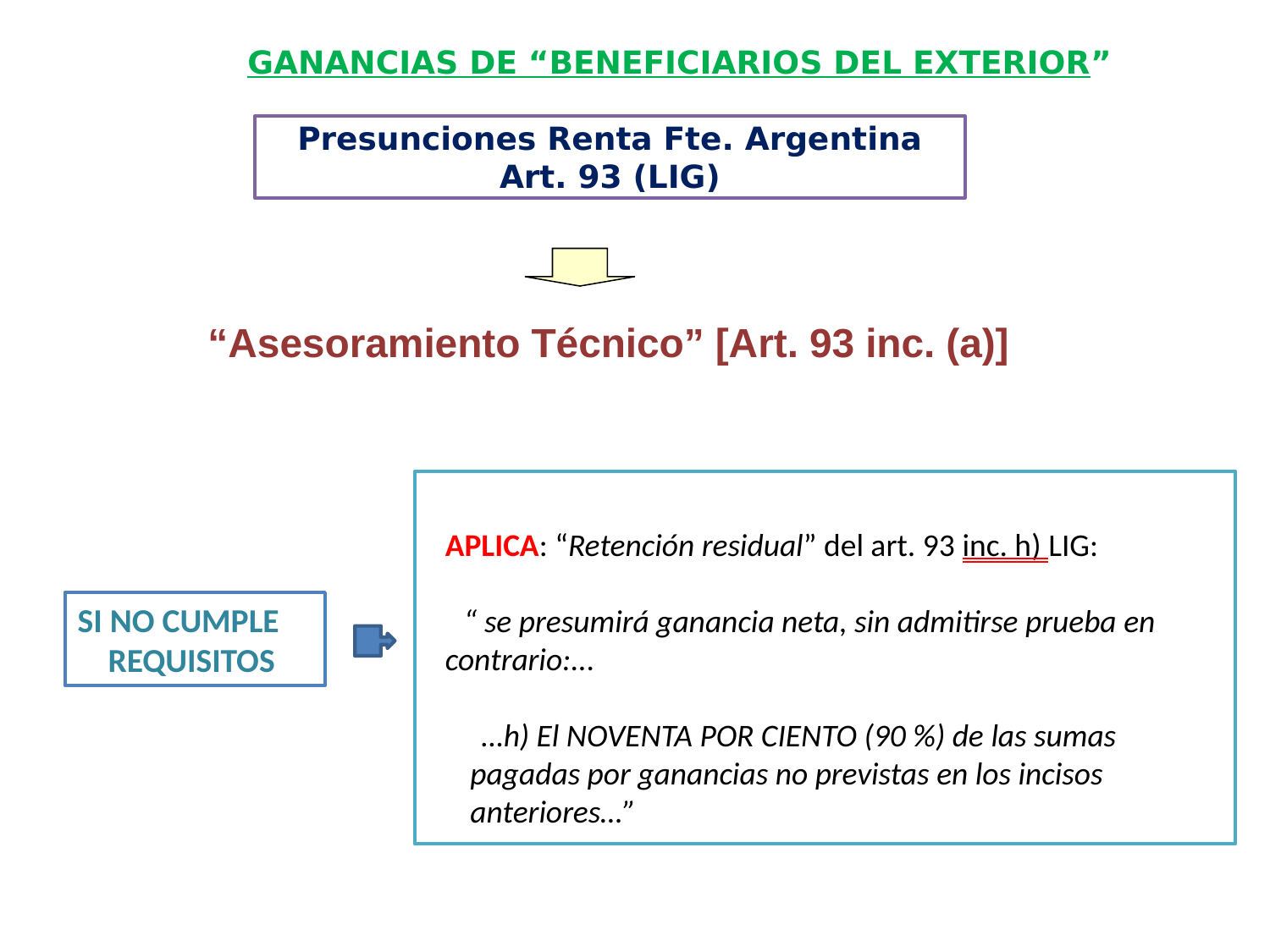

Ganancias de “Beneficiarios del Exterior”
Presunciones Renta Fte. Argentina Art. 93 (LIG)

“Asesoramiento Técnico” [Art. 93 inc. (a)]

APLICA: “Retención residual” del art. 93 inc. h) LIG:

 “ se presumirá ganancia neta, sin admitirse prueba en contrario:...

…h) El NOVENTA POR CIENTO (90 %) de las sumas pagadas por ganancias no previstas en los incisos anteriores…”
Si No cumple
    requisitos